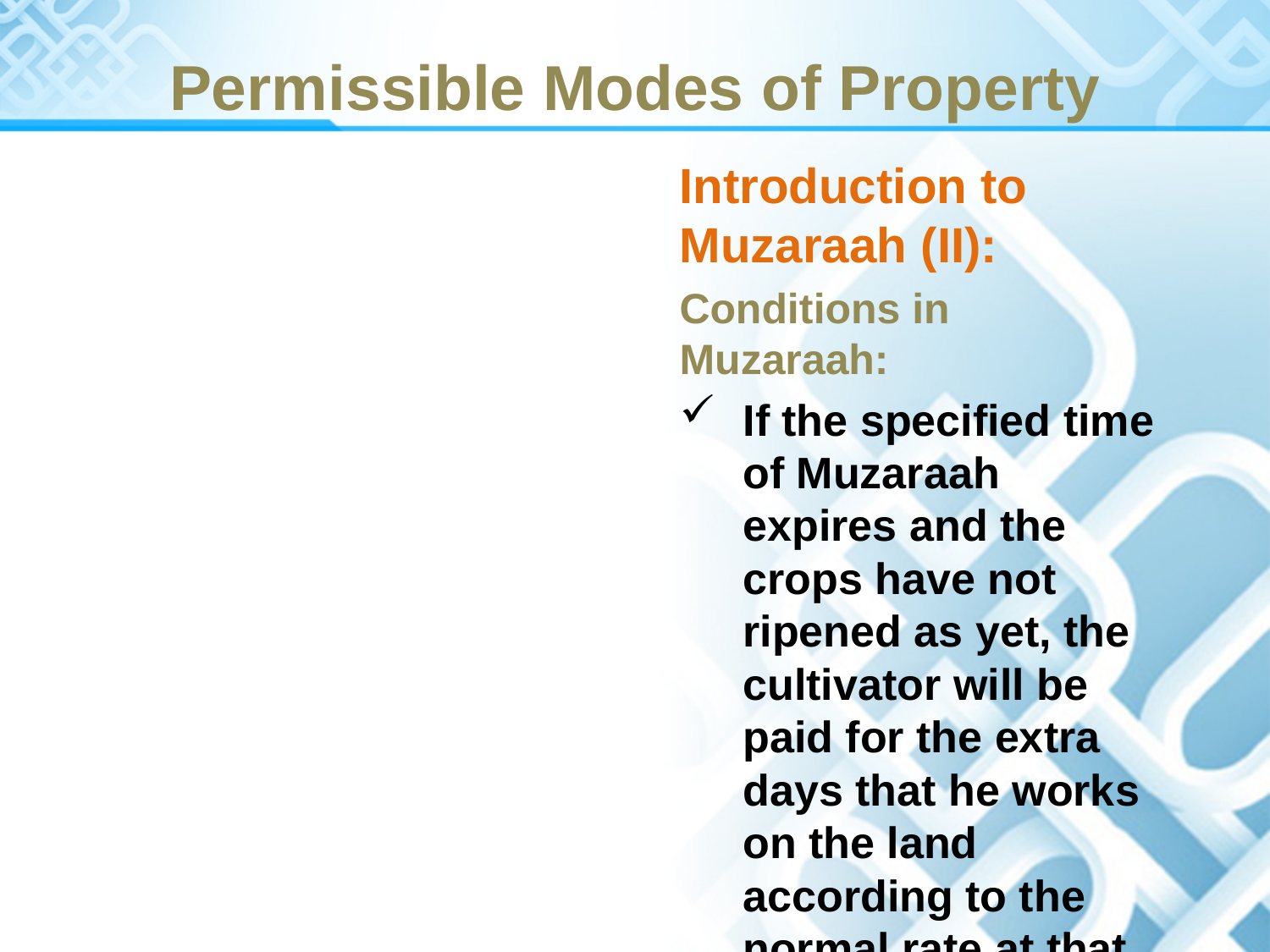

Permissible Modes of Property
Introduction to Muzaraah (II):
Conditions in Muzaraah:
If the specified time of Muzaraah expires and the crops have not ripened as yet, the cultivator will be paid for the extra days that he works on the land according to the normal rate at that time.